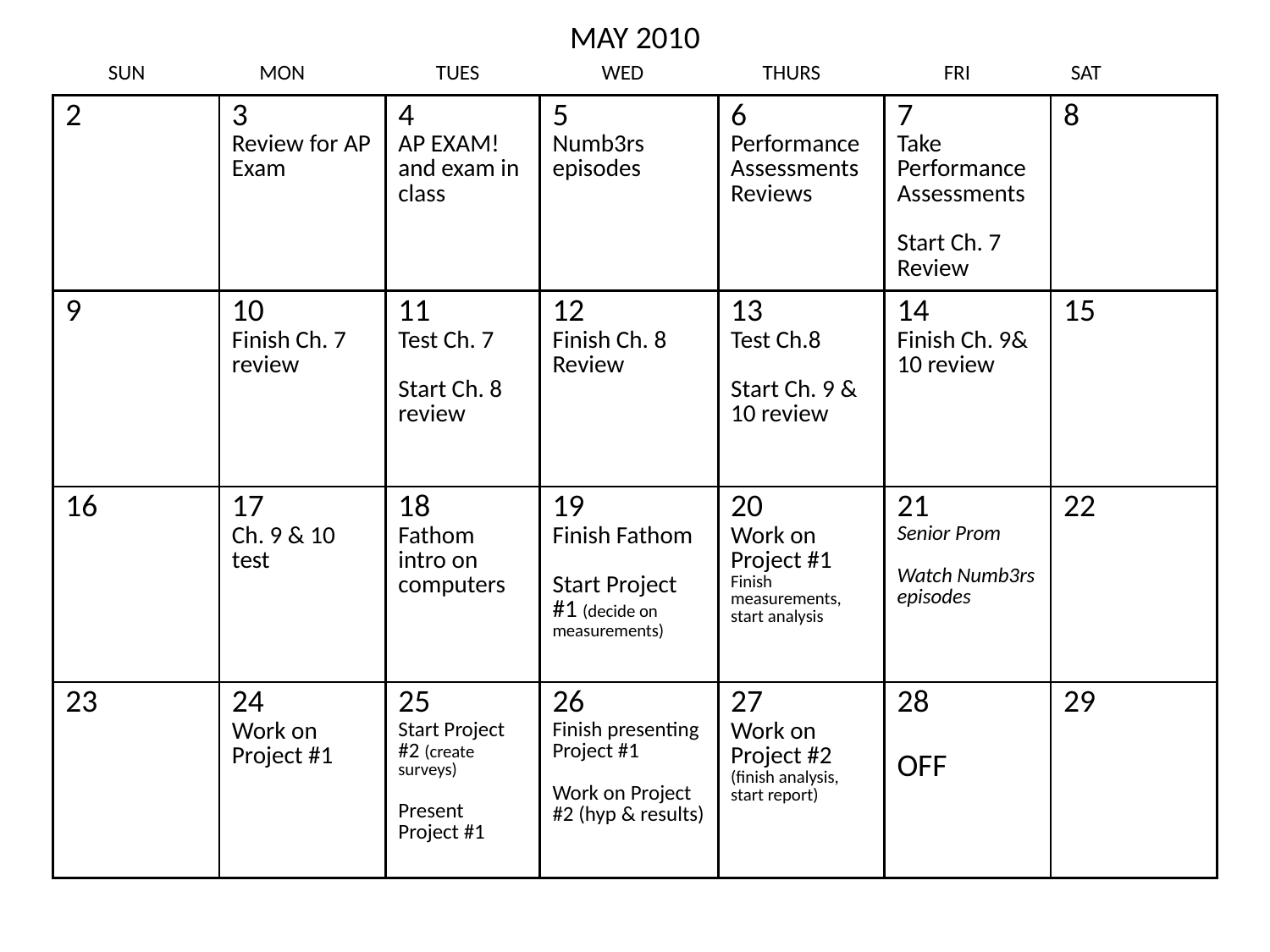

MAY 2010
           SUN	                MON		TUES	        WED	               THURS	FRI	SAT
| 2 | 3 Review for AP Exam | 4 AP EXAM! and exam in class | 5 Numb3rs episodes | 6 Performance Assessments Reviews | 7 Take Performance Assessments Start Ch. 7 Review | 8 |
| --- | --- | --- | --- | --- | --- | --- |
| 9 | 10 Finish Ch. 7 review | 11 Test Ch. 7 Start Ch. 8 review | 12 Finish Ch. 8 Review | 13 Test Ch.8 Start Ch. 9 & 10 review | 14 Finish Ch. 9& 10 review | 15 |
| 16 | 17 Ch. 9 & 10 test | 18 Fathom intro on computers | 19 Finish Fathom Start Project #1 (decide on measurements) | 20 Work on Project #1 Finish measurements, start analysis | 21 Senior Prom Watch Numb3rs episodes | 22 |
| 23 | 24 Work on Project #1 | 25 Start Project #2 (create surveys) Present Project #1 | 26 Finish presenting Project #1 Work on Project #2 (hyp & results) | 27 Work on Project #2 (finish analysis, start report) | 28 OFF | 29 |